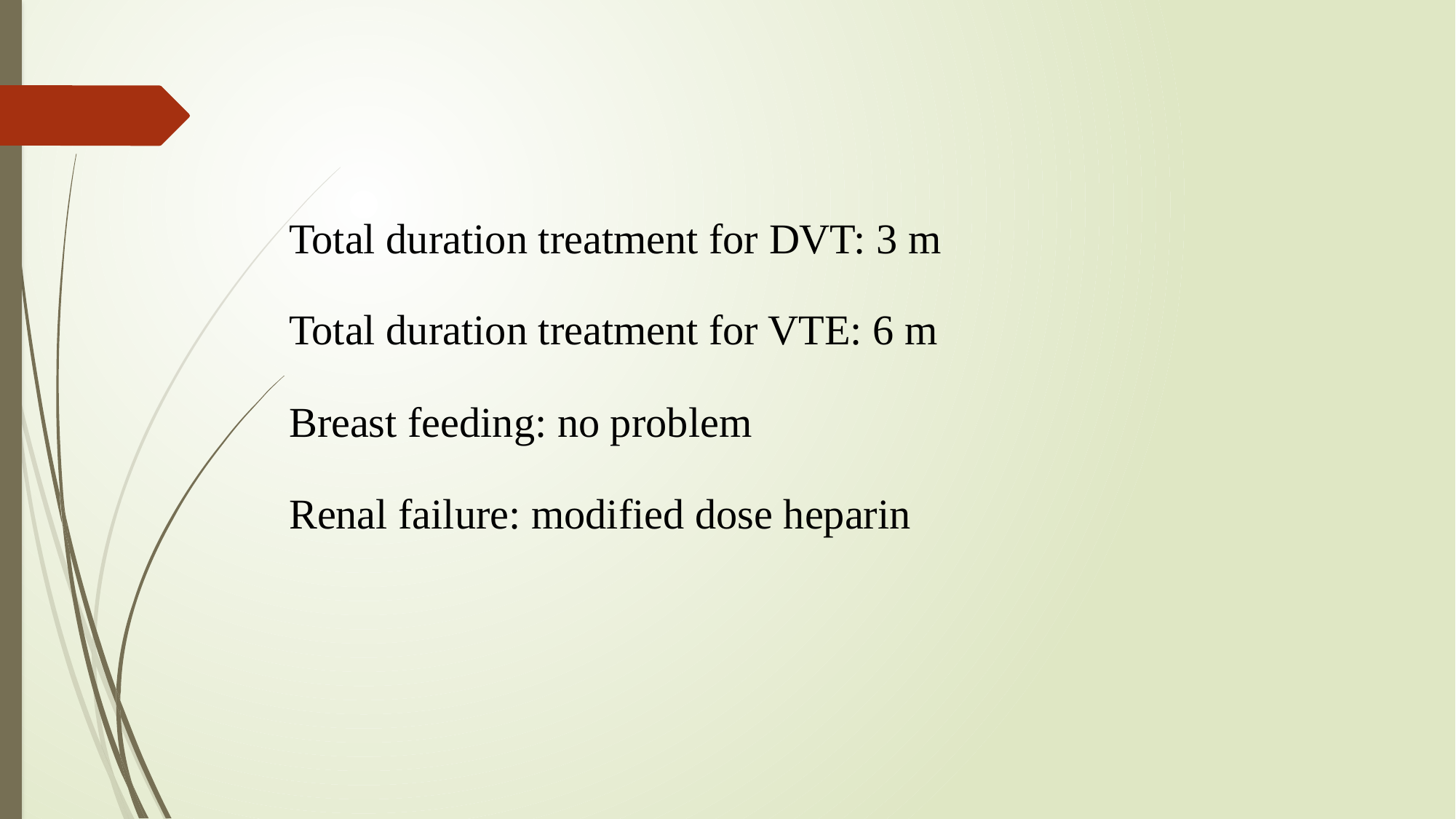

Total duration treatment for DVT: 3 m
Total duration treatment for VTE: 6 m
Breast feeding: no problem
Renal failure: modified dose heparin